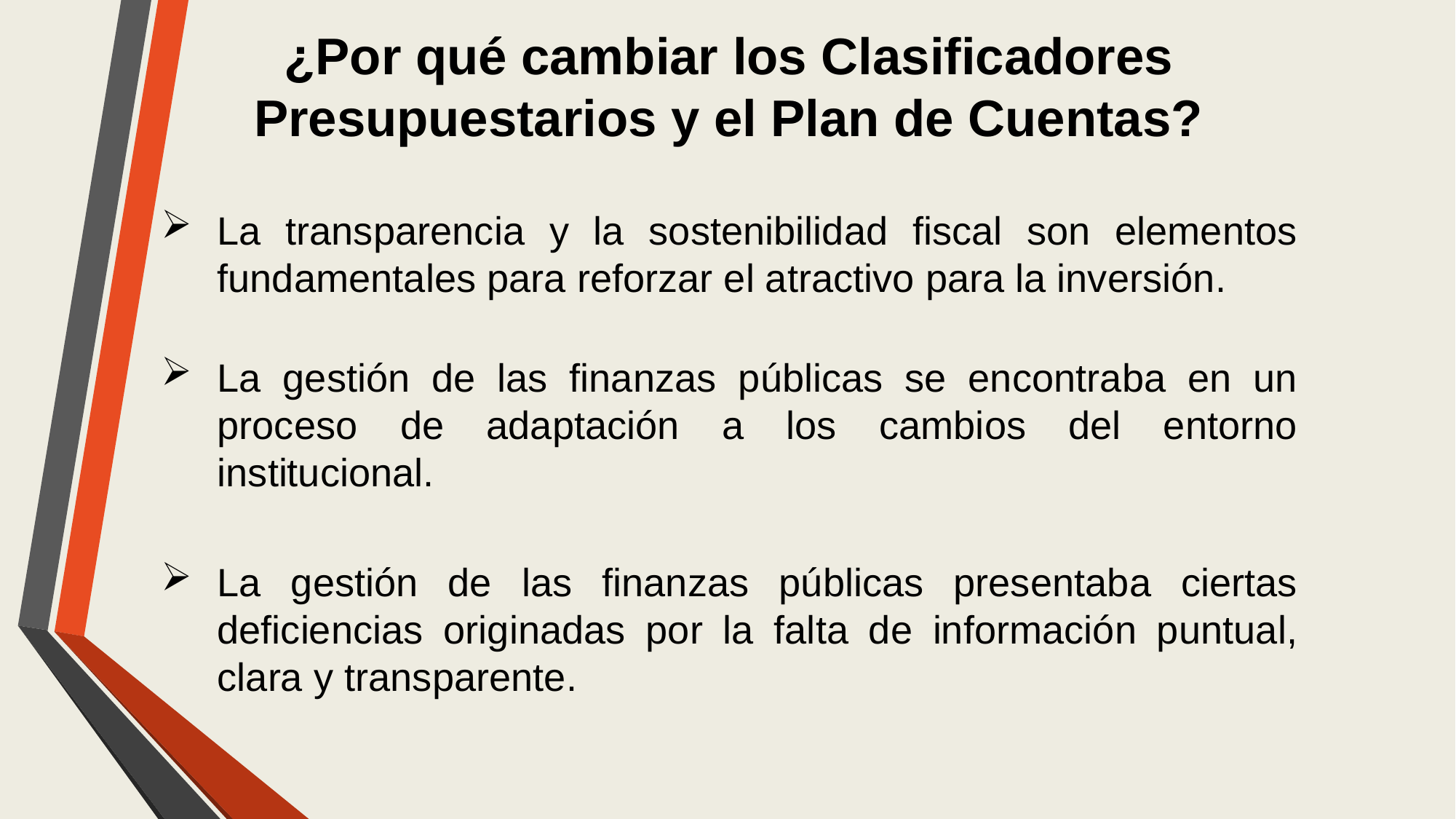

¿Por qué cambiar los Clasificadores Presupuestarios y el Plan de Cuentas?
La transparencia y la sostenibilidad fiscal son elementos fundamentales para reforzar el atractivo para la inversión.

La gestión de las finanzas públicas se encontraba en un proceso de adaptación a los cambios del entorno institucional.

La gestión de las finanzas públicas presentaba ciertas deficiencias originadas por la falta de información puntual, clara y transparente.